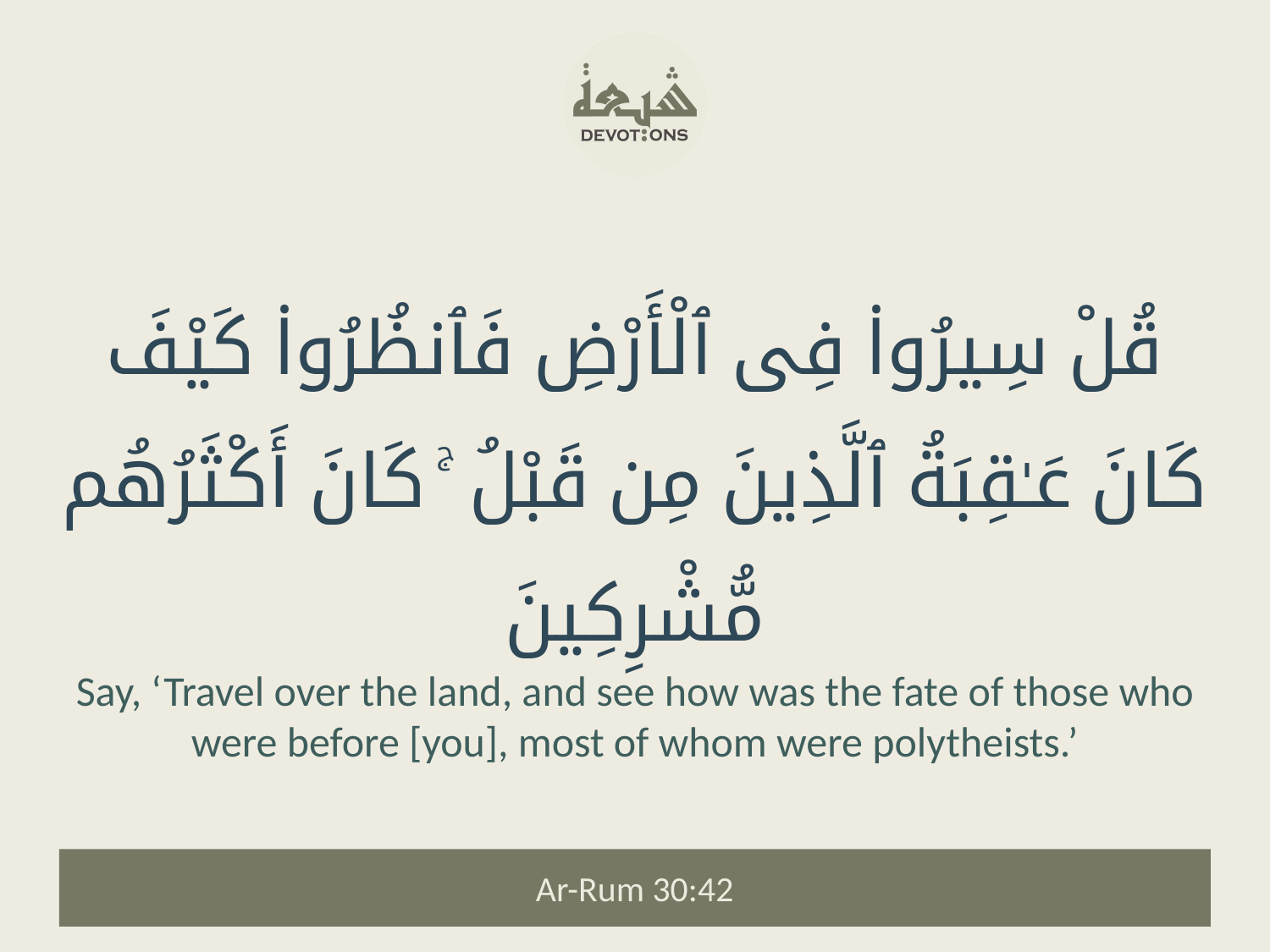

قُلْ سِيرُوا۟ فِى ٱلْأَرْضِ فَٱنظُرُوا۟ كَيْفَ كَانَ عَـٰقِبَةُ ٱلَّذِينَ مِن قَبْلُ ۚ كَانَ أَكْثَرُهُم مُّشْرِكِينَ
Say, ‘Travel over the land, and see how was the fate of those who were before [you], most of whom were polytheists.’
Ar-Rum 30:42